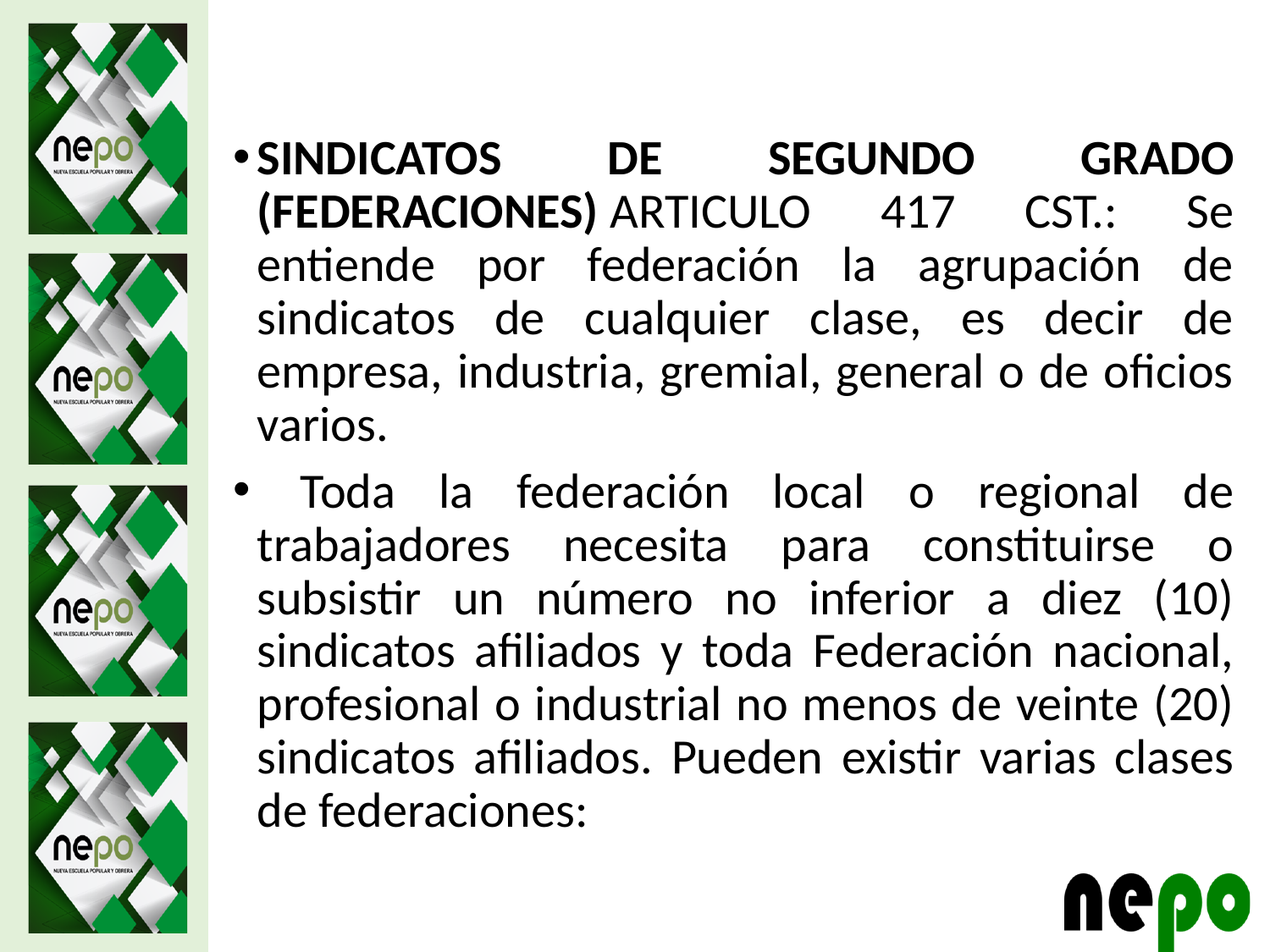

SINDICATOS DE SEGUNDO GRADO (FEDERACIONES) ARTICULO 417 CST.: Se entiende por federación la agrupación de sindicatos de cualquier clase, es decir de empresa, industria, gremial, general o de oficios varios.
 Toda la federación local o regional de trabajadores necesita para constituirse o subsistir un número no inferior a diez (10) sindicatos afiliados y toda Federación nacional, profesional o industrial no menos de veinte (20) sindicatos afiliados. Pueden existir varias clases de federaciones: